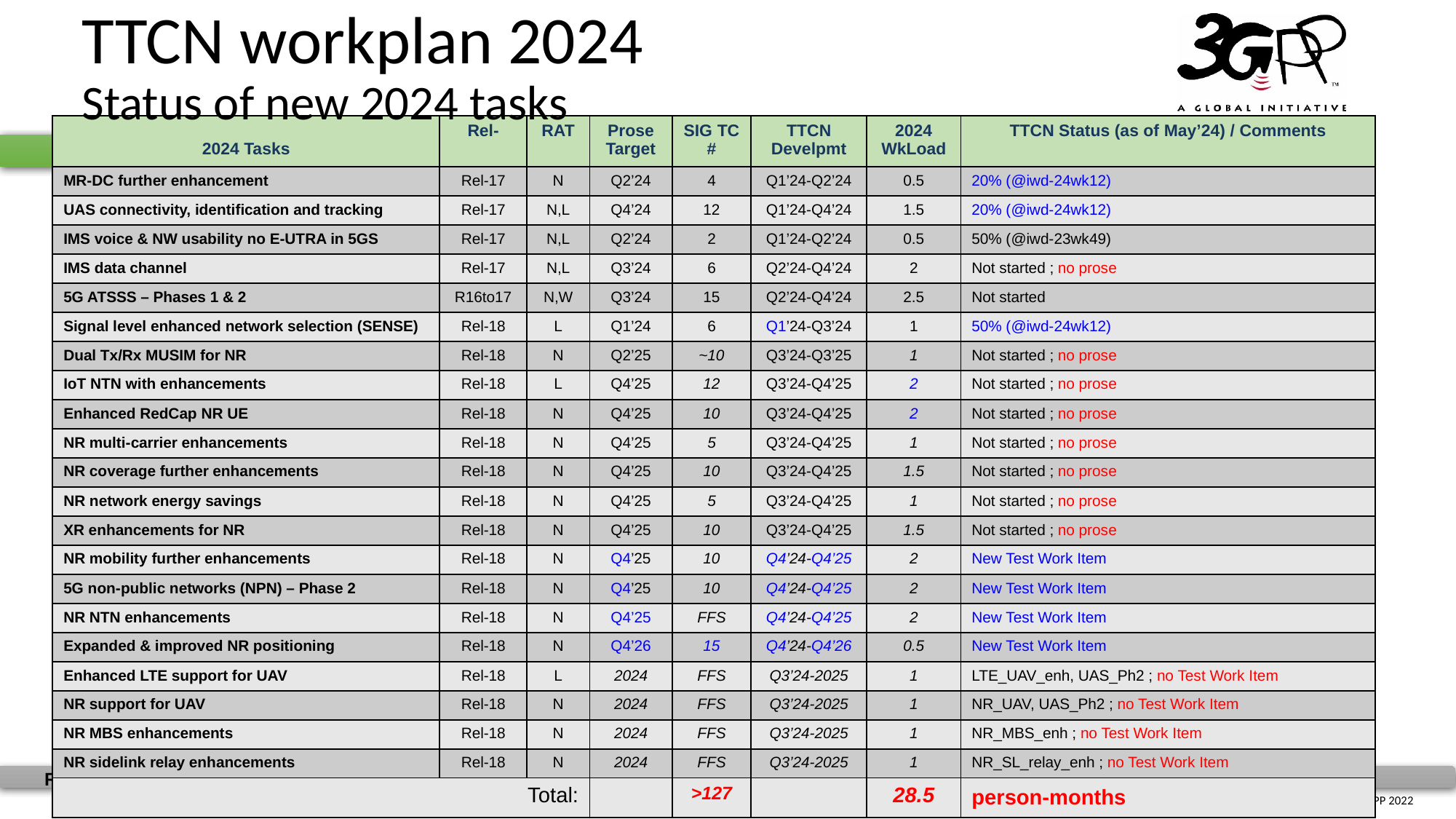

TTCN workplan 2024
Status of new 2024 tasks
| 2024 Tasks | Rel- | RAT | Prose Target | SIG TC # | TTCN Develpmt | 2024 WkLoad | TTCN Status (as of May’24) / Comments |
| --- | --- | --- | --- | --- | --- | --- | --- |
| MR-DC further enhancement | Rel-17 | N | Q2’24 | 4 | Q1’24-Q2’24 | 0.5 | 20% (@iwd-24wk12) |
| UAS connectivity, identification and tracking | Rel-17 | N,L | Q4’24 | 12 | Q1’24-Q4’24 | 1.5 | 20% (@iwd-24wk12) |
| IMS voice & NW usability no E-UTRA in 5GS | Rel-17 | N,L | Q2’24 | 2 | Q1’24-Q2’24 | 0.5 | 50% (@iwd-23wk49) |
| IMS data channel | Rel-17 | N,L | Q3’24 | 6 | Q2’24-Q4’24 | 2 | Not started ; no prose |
| 5G ATSSS – Phases 1 & 2 | R16to17 | N,W | Q3’24 | 15 | Q2’24-Q4’24 | 2.5 | Not started |
| Signal level enhanced network selection (SENSE) | Rel-18 | L | Q1’24 | 6 | Q1’24-Q3’24 | 1 | 50% (@iwd-24wk12) |
| Dual Tx/Rx MUSIM for NR | Rel-18 | N | Q2’25 | ~10 | Q3’24-Q3’25 | 1 | Not started ; no prose |
| IoT NTN with enhancements | Rel-18 | L | Q4’25 | 12 | Q3’24-Q4’25 | 2 | Not started ; no prose |
| Enhanced RedCap NR UE | Rel-18 | N | Q4’25 | 10 | Q3’24-Q4’25 | 2 | Not started ; no prose |
| NR multi-carrier enhancements | Rel-18 | N | Q4’25 | 5 | Q3’24-Q4’25 | 1 | Not started ; no prose |
| NR coverage further enhancements | Rel-18 | N | Q4’25 | 10 | Q3’24-Q4’25 | 1.5 | Not started ; no prose |
| NR network energy savings | Rel-18 | N | Q4’25 | 5 | Q3’24-Q4’25 | 1 | Not started ; no prose |
| XR enhancements for NR | Rel-18 | N | Q4’25 | 10 | Q3’24-Q4’25 | 1.5 | Not started ; no prose |
| NR mobility further enhancements | Rel-18 | N | Q4’25 | 10 | Q4’24-Q4’25 | 2 | New Test Work Item |
| 5G non-public networks (NPN) – Phase 2 | Rel-18 | N | Q4’25 | 10 | Q4’24-Q4’25 | 2 | New Test Work Item |
| NR NTN enhancements | Rel-18 | N | Q4’25 | FFS | Q4’24-Q4’25 | 2 | New Test Work Item |
| Expanded & improved NR positioning | Rel-18 | N | Q4’26 | 15 | Q4’24-Q4’26 | 0.5 | New Test Work Item |
| Enhanced LTE support for UAV | Rel-18 | L | 2024 | FFS | Q3’24-2025 | 1 | LTE\_UAV\_enh, UAS\_Ph2 ; no Test Work Item |
| NR support for UAV | Rel-18 | N | 2024 | FFS | Q3’24-2025 | 1 | NR\_UAV, UAS\_Ph2 ; no Test Work Item |
| NR MBS enhancements | Rel-18 | N | 2024 | FFS | Q3’24-2025 | 1 | NR\_MBS\_enh ; no Test Work Item |
| NR sidelink relay enhancements | Rel-18 | N | 2024 | FFS | Q3’24-2025 | 1 | NR\_SL\_relay\_enh ; no Test Work Item |
| Total: |  |  |  | >127 |  | 28.5 | person-months |